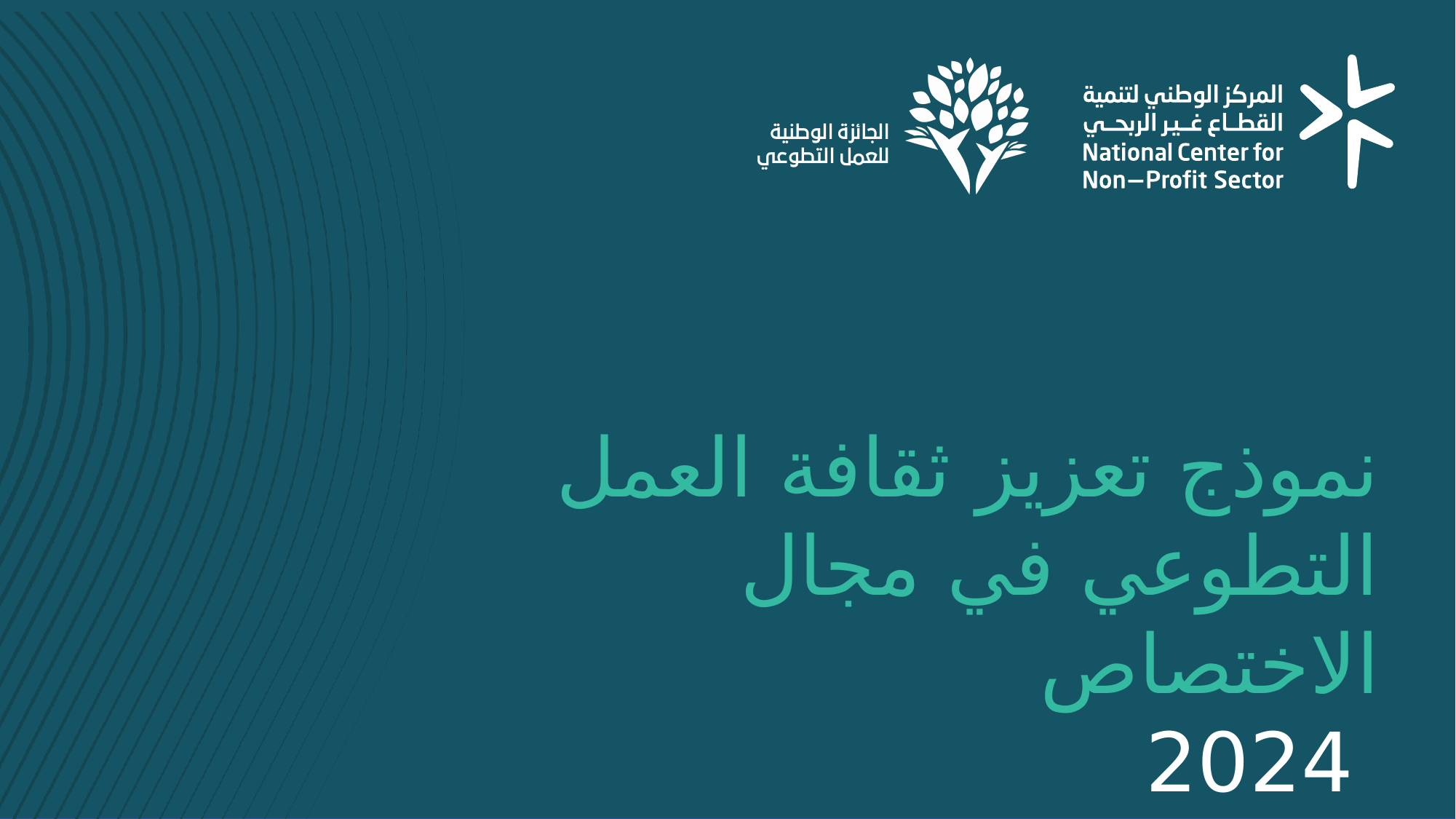

نموذج تعزيز ثقافة العمل التطوعي في مجال الاختصاص
 2024